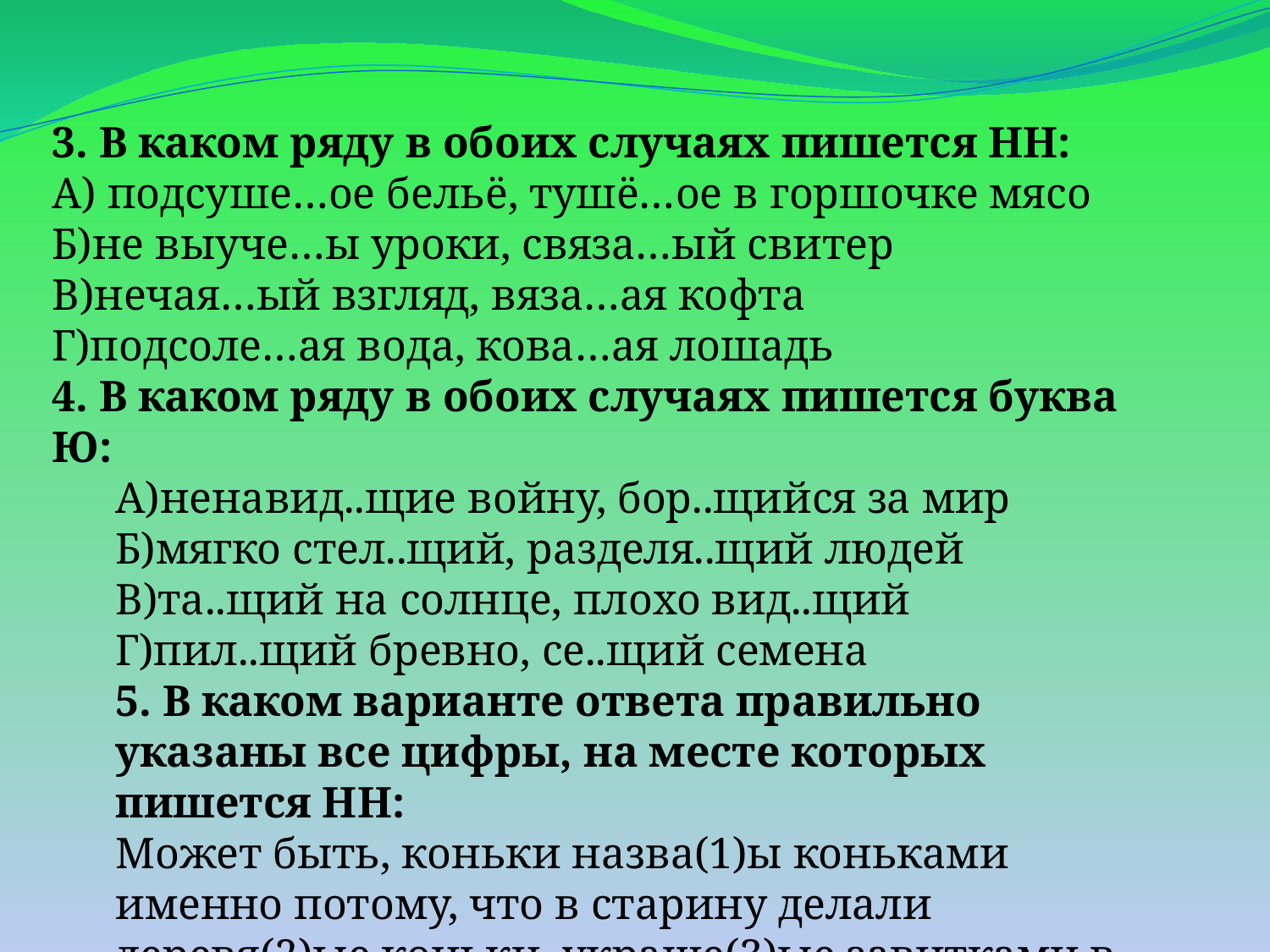

3. В каком ряду в обоих случаях пишется НН:
А) подсуше…ое бельё, тушё…ое в горшочке мясо
Б)не выуче…ы уроки, связа…ый свитер
В)нечая…ый взгляд, вяза…ая кофта
Г)подсоле…ая вода, кова…ая лошадь
4. В каком ряду в обоих случаях пишется буква Ю:
А)ненавид..щие войну, бор..щийся за мир
Б)мягко стел..щий, разделя..щий людей
В)та..щий на солнце, плохо вид..щий
Г)пил..щий бревно, се..щий семена
5. В каком варианте ответа правильно указаны все цифры, на месте которых пишется НН:
Может быть, коньки назва(1)ы коньками именно потому, что в старину делали деревя(2)ые коньки, украше(3)ые завитками в виде лошади(4)ой головы.